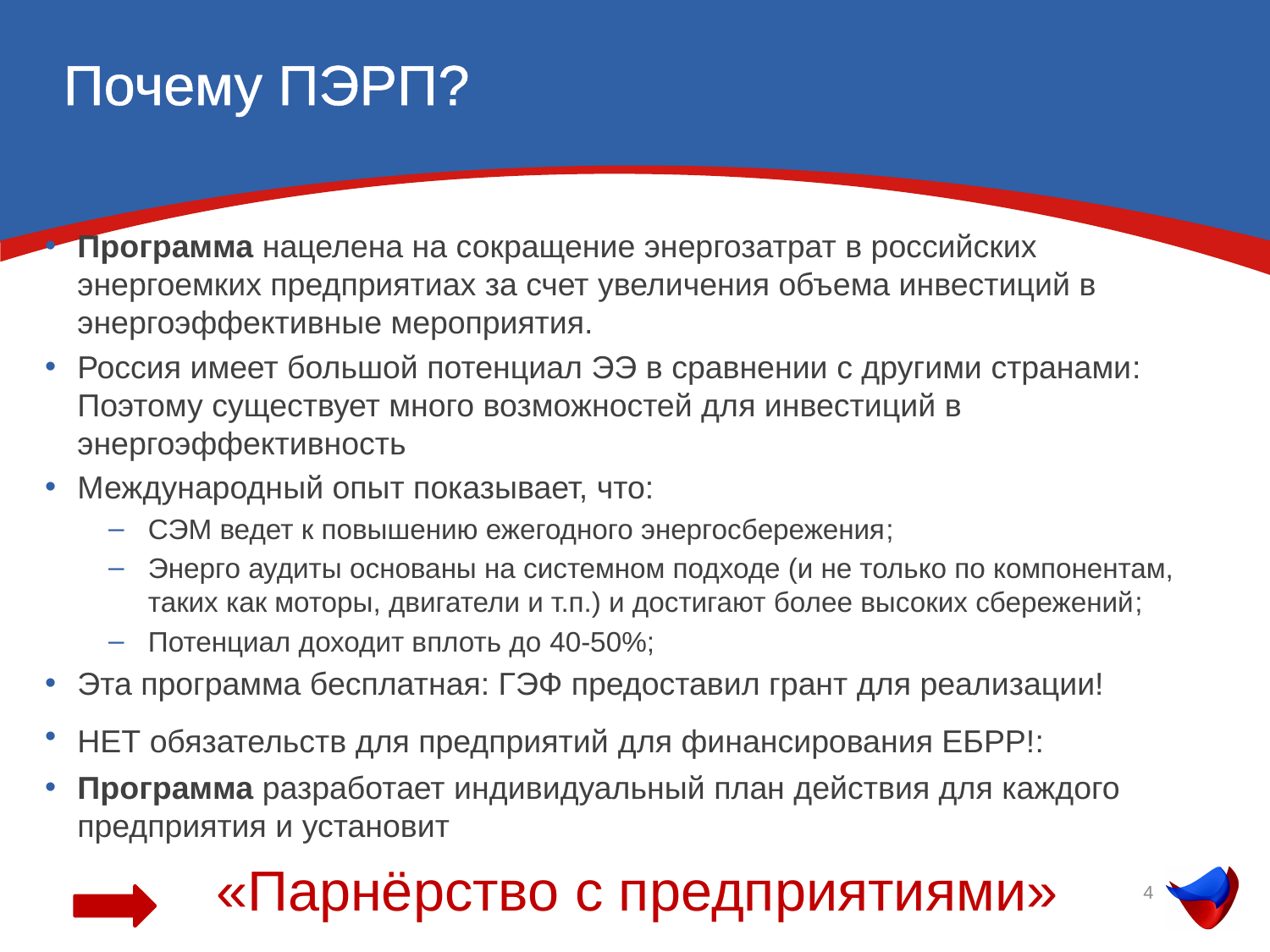

# Почему ПЭРП?
Программа нацелена на сокращение энергозатрат в российских энергоемких предприятиах за счет увеличения объема инвестиций в энергоэффективные мероприятия.
Россия имеет большой потенциал ЭЭ в сравнении с другими странами: Поэтому существует много возможностей для инвестиций в энергоэффективность
Международный опыт показывает, что:
СЭМ ведет к повышению ежегодного энергосбережения;
Энерго аудиты основаны на системном подходе (и не только по компонентам, таких как моторы, двигатели и т.п.) и достигают более высоких сбережений;
Потенциал доходит вплоть до 40-50%;
Эта программа бесплатная: ГЭФ предоставил грант для реализации!
НЕТ обязательств для предприятий для финансирования ЕБРР!:
Программа разработает индивидуальный план действия для каждого предприятия и установит
		 «Парнёрство с предприятиями»
4